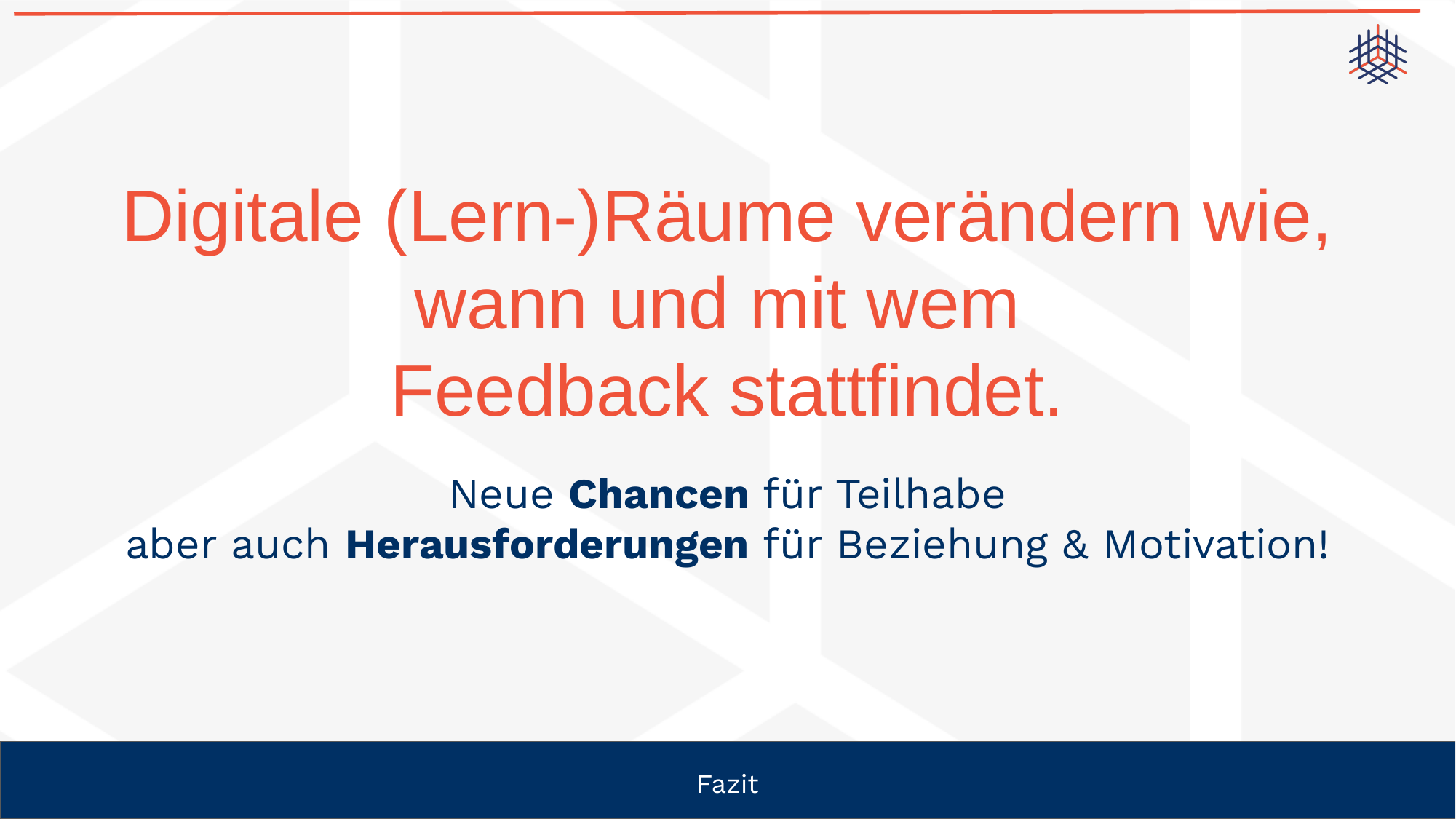

# Digitale (Lern-)Räume verändern wie, wann und mit wem Feedback stattfindet.
Neue Chancen für Teilhabe
aber auch Herausforderungen für Beziehung & Motivation!
Fazit